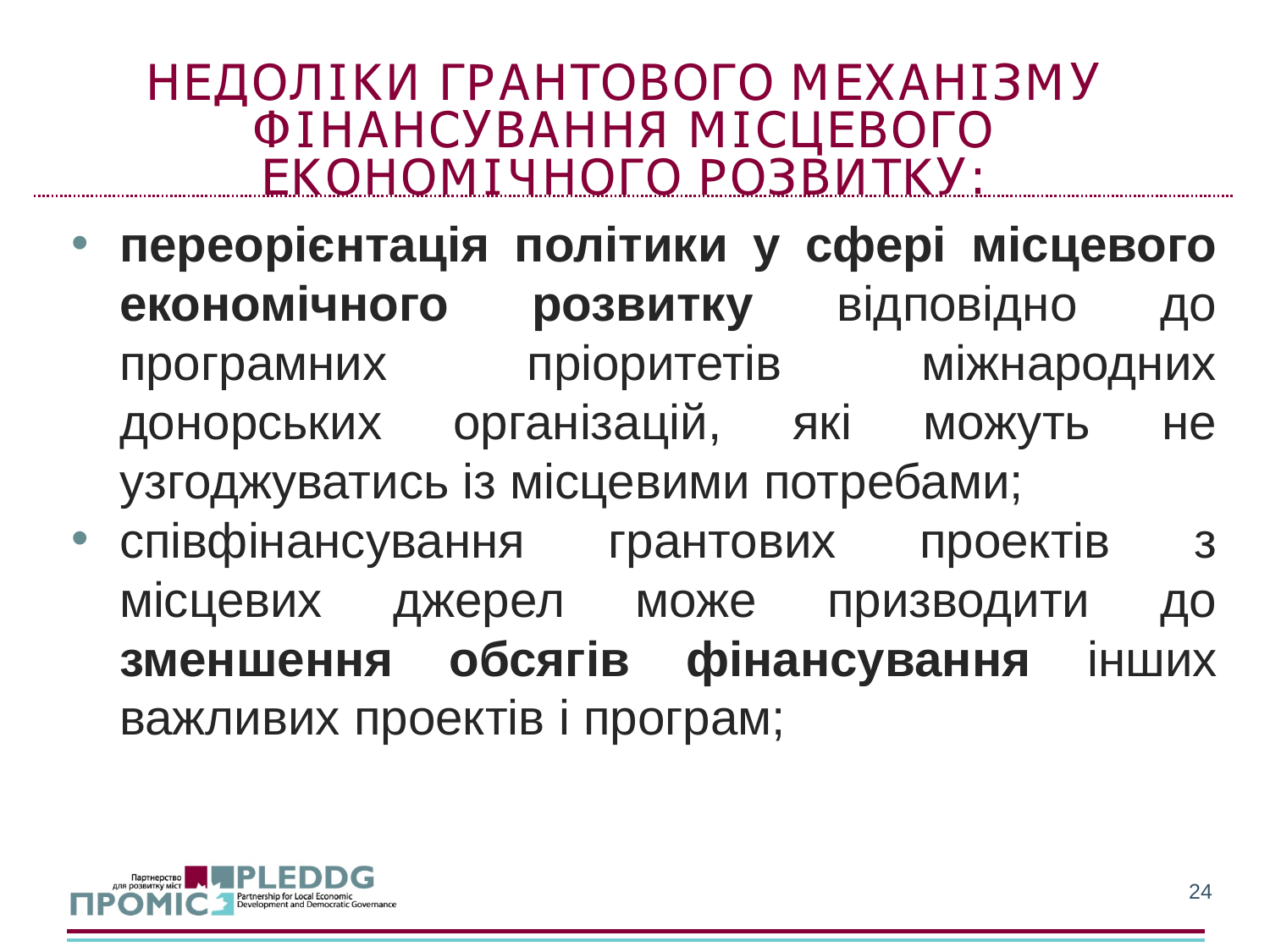

# Недоліки грантового механізму фінансування місцевого економічного розвитку:
переорієнтація політики у сфері місцевого економічного розвитку відповідно до програмних пріоритетів міжнародних донорських організацій, які можуть не узгоджуватись із місцевими потребами;
співфінансування грантових проектів з місцевих джерел може призводити до зменшення обсягів фінансування інших важливих проектів і програм;